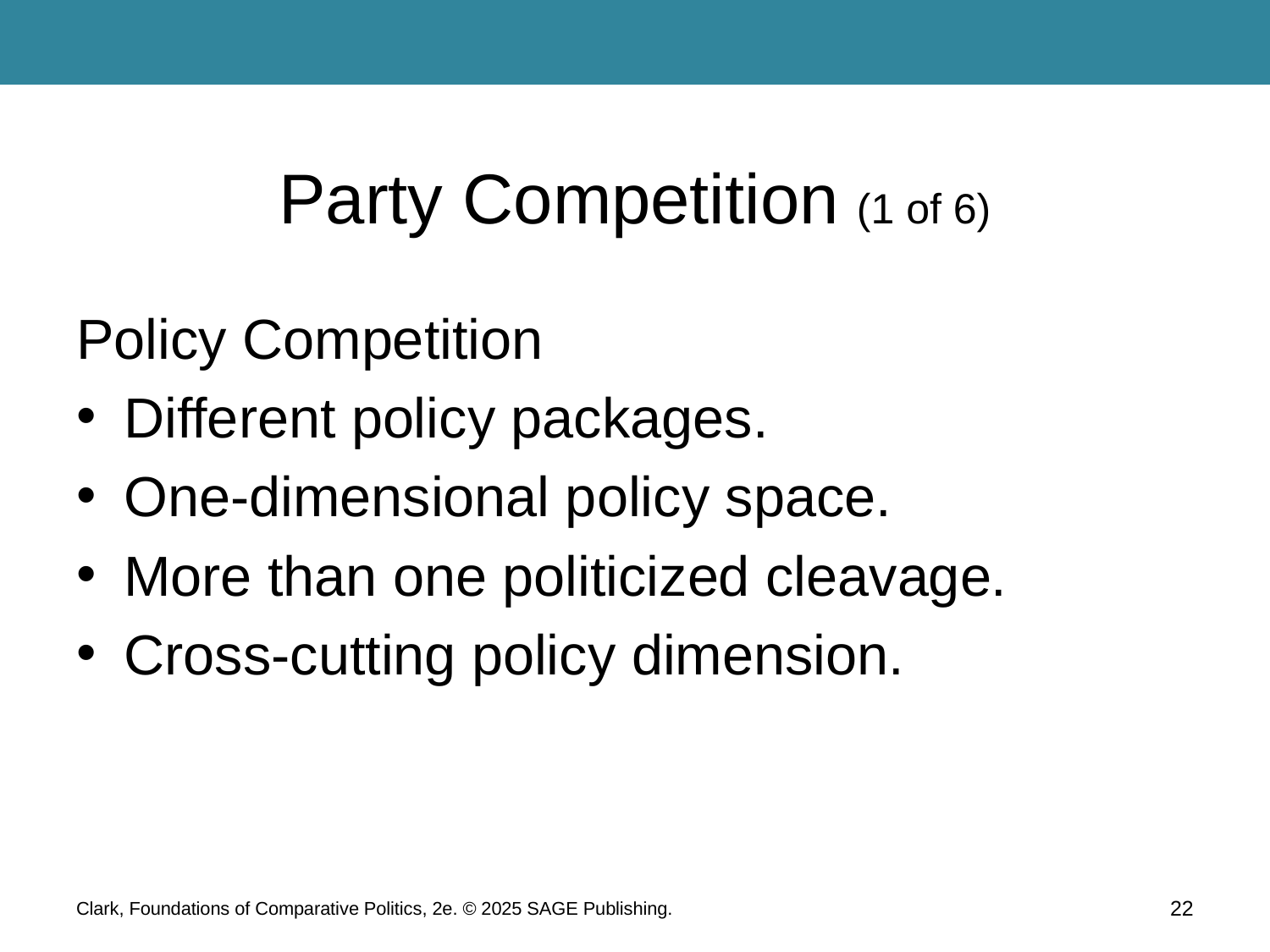

# Party Competition (1 of 6)
Policy Competition
Different policy packages.
One-dimensional policy space.
More than one politicized cleavage.
Cross-cutting policy dimension.
Clark, Foundations of Comparative Politics, 2e. © 2025 SAGE Publishing.
22